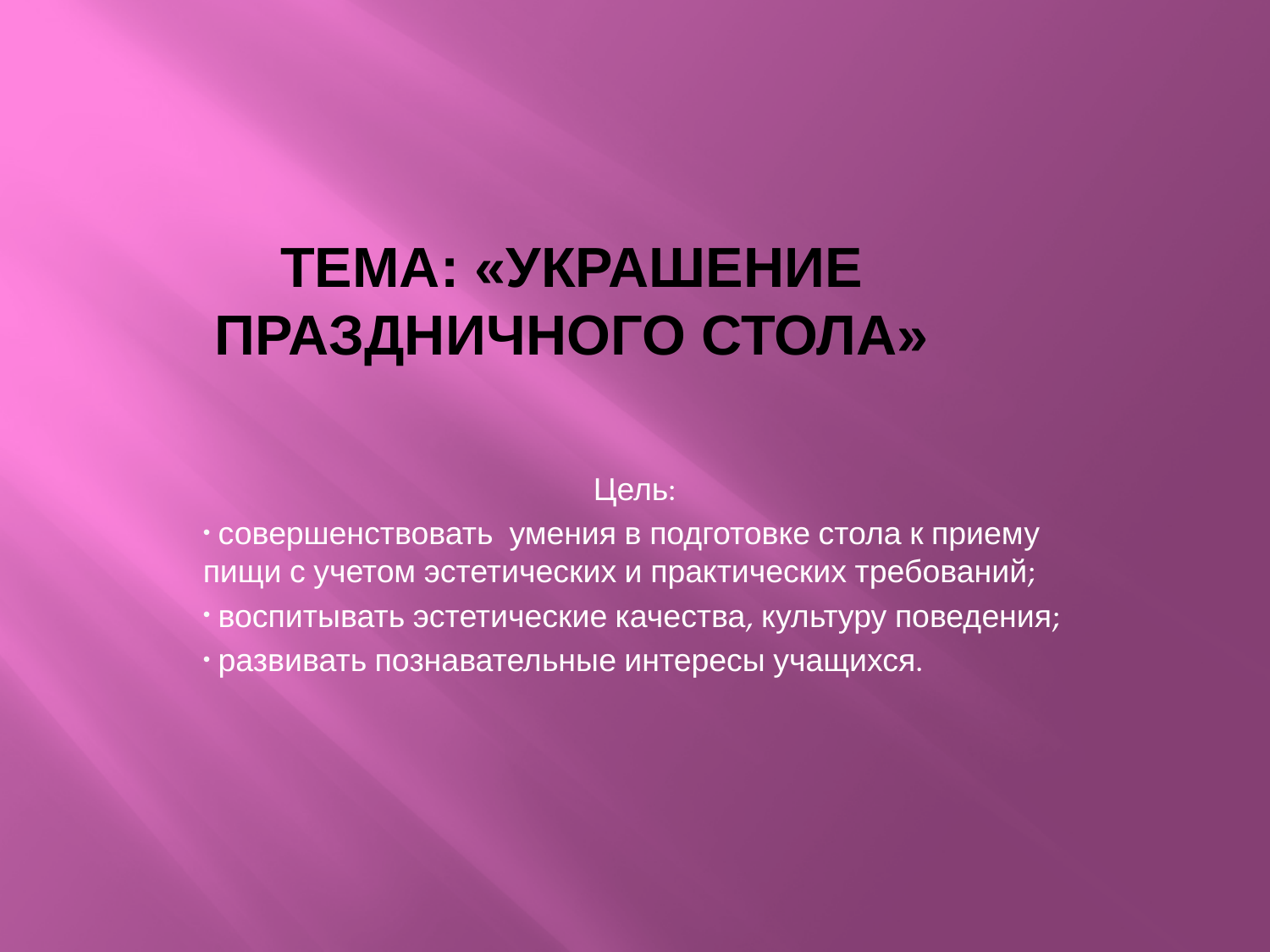

# Тема: «Украшение праздничного стола»
Цель:
 совершенствовать  умения в подготовке стола к приему пищи с учетом эстетических и практических требований;
 воспитывать эстетические качества, культуру поведения;
 развивать познавательные интересы учащихся.